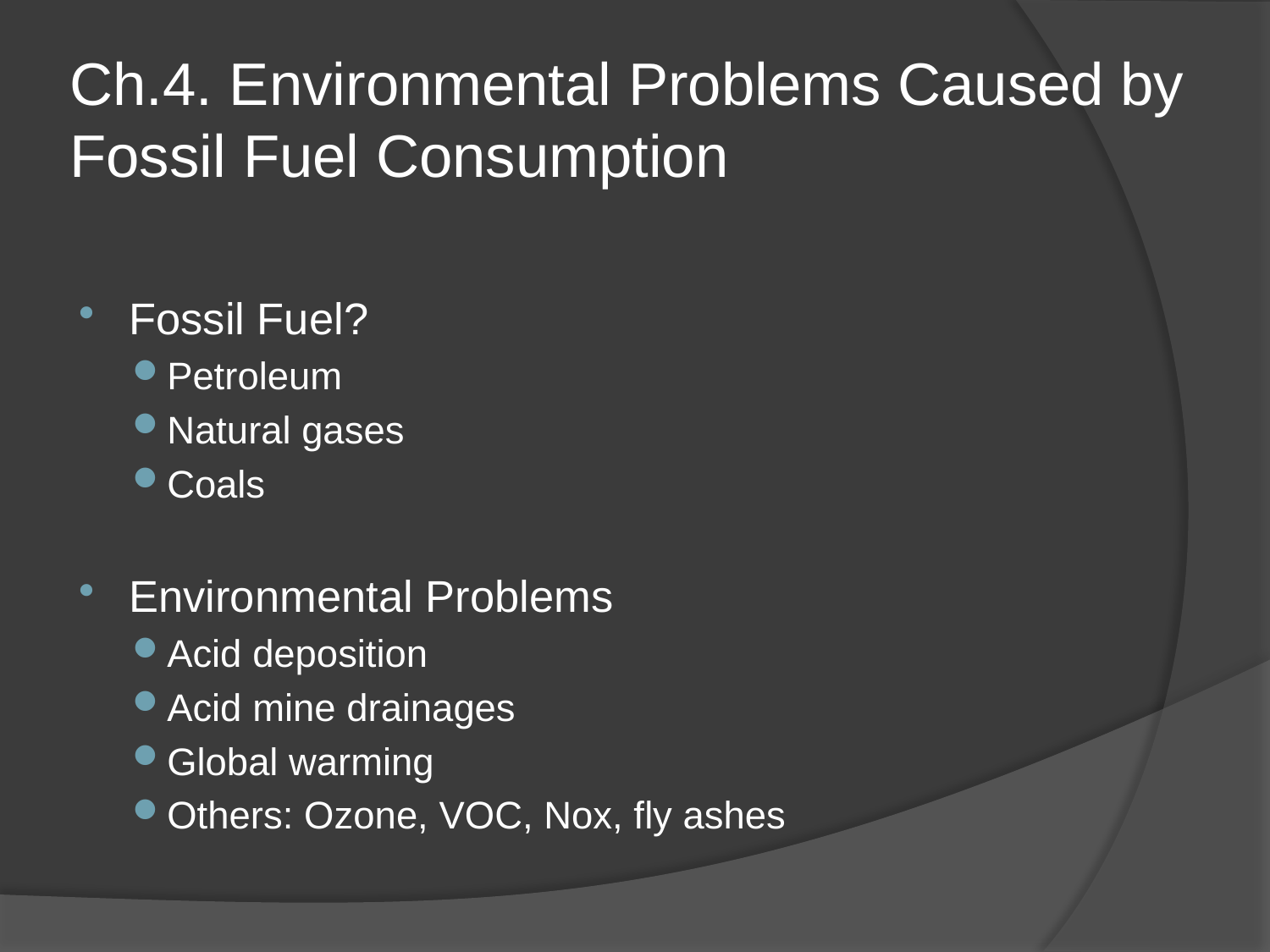

# Ch.4. Environmental Problems Caused by Fossil Fuel Consumption

Fossil Fuel?
Petroleum
Natural gases
Coals

Environmental Problems
Acid deposition
Acid mine drainages
Global warming
Others: Ozone, VOC, Nox, fly ashes